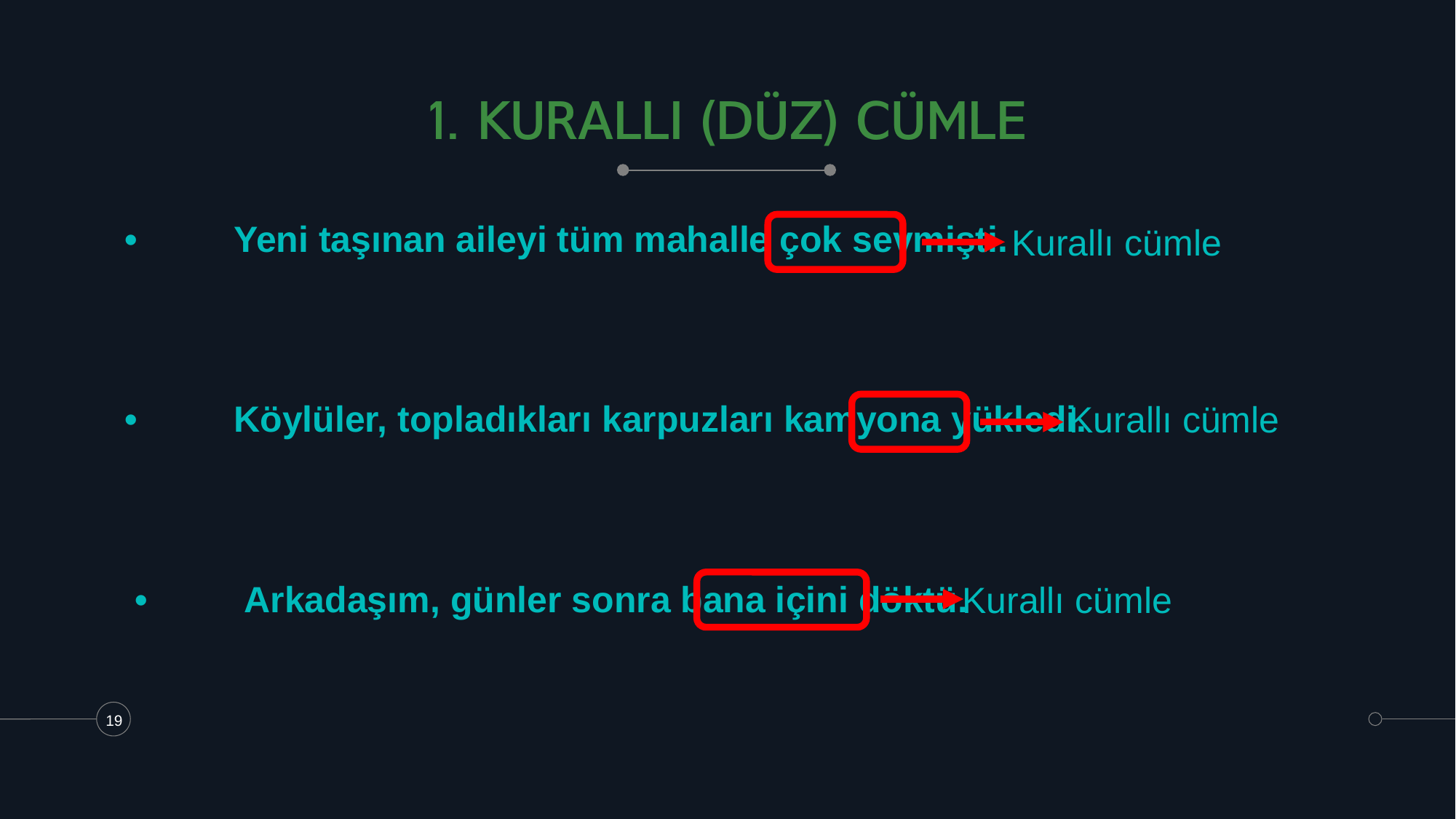

# 1. KURALLI (DÜZ) CÜMLE

Kurallı cümle
•	Yeni taşınan aileyi tüm mahalle çok sevmişti.
Kurallı cümle

•	Köylüler, topladıkları karpuzları kamyona yükledi.
Kurallı cümle

•	Arkadaşım, günler sonra bana içini döktü.
19